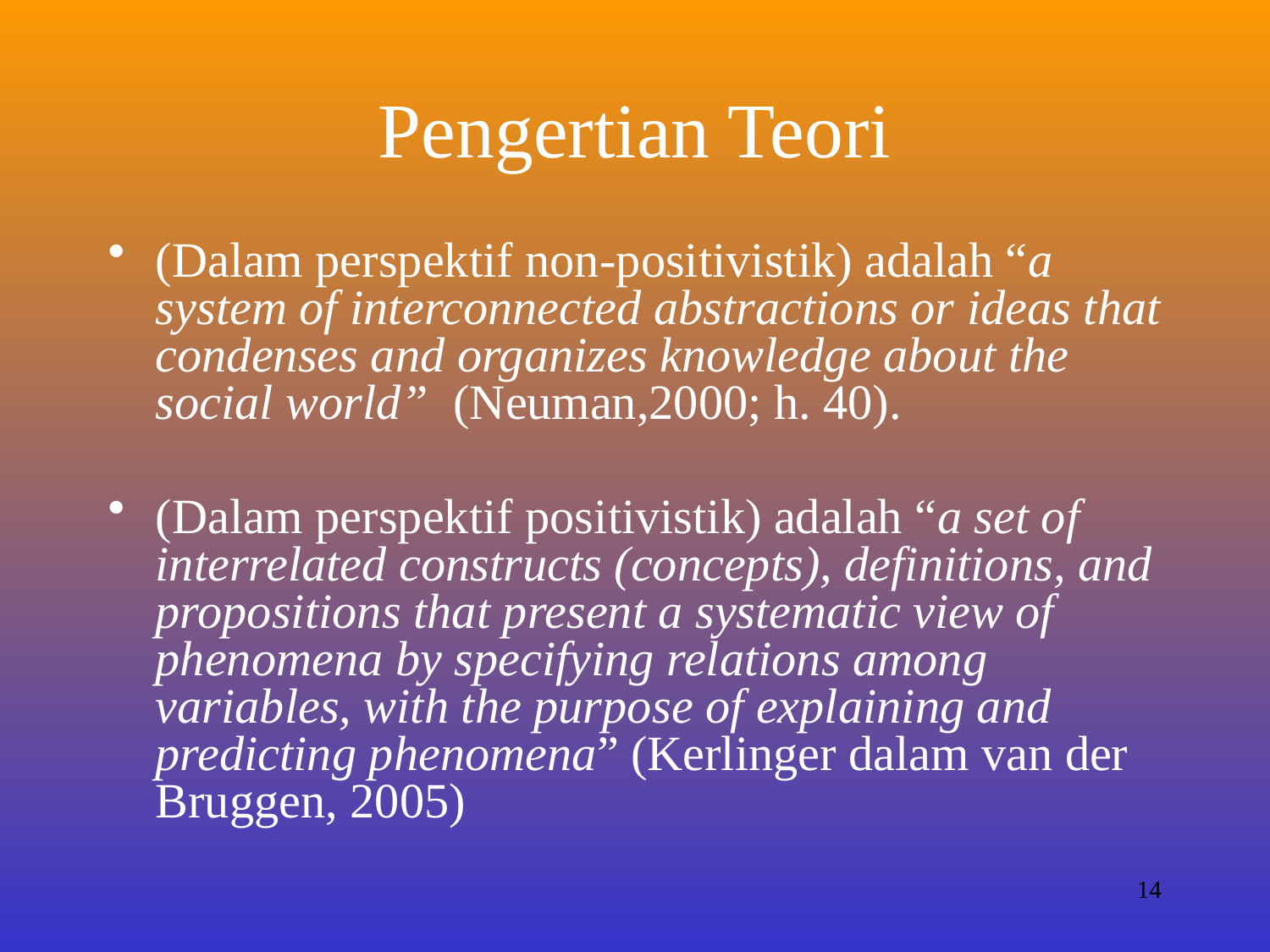

# Pengertian Teori
(Dalam perspektif non-positivistik) adalah “a system of interconnected abstractions or ideas that condenses and organizes knowledge about the social world”  (Neuman,2000; h. 40).

(Dalam perspektif positivistik) adalah “a set of interrelated constructs (concepts), definitions, and propositions that present a systematic view of phenomena by specifying relations among variables, with the purpose of explaining and predicting phenomena” (Kerlinger dalam van der Bruggen, 2005)
14